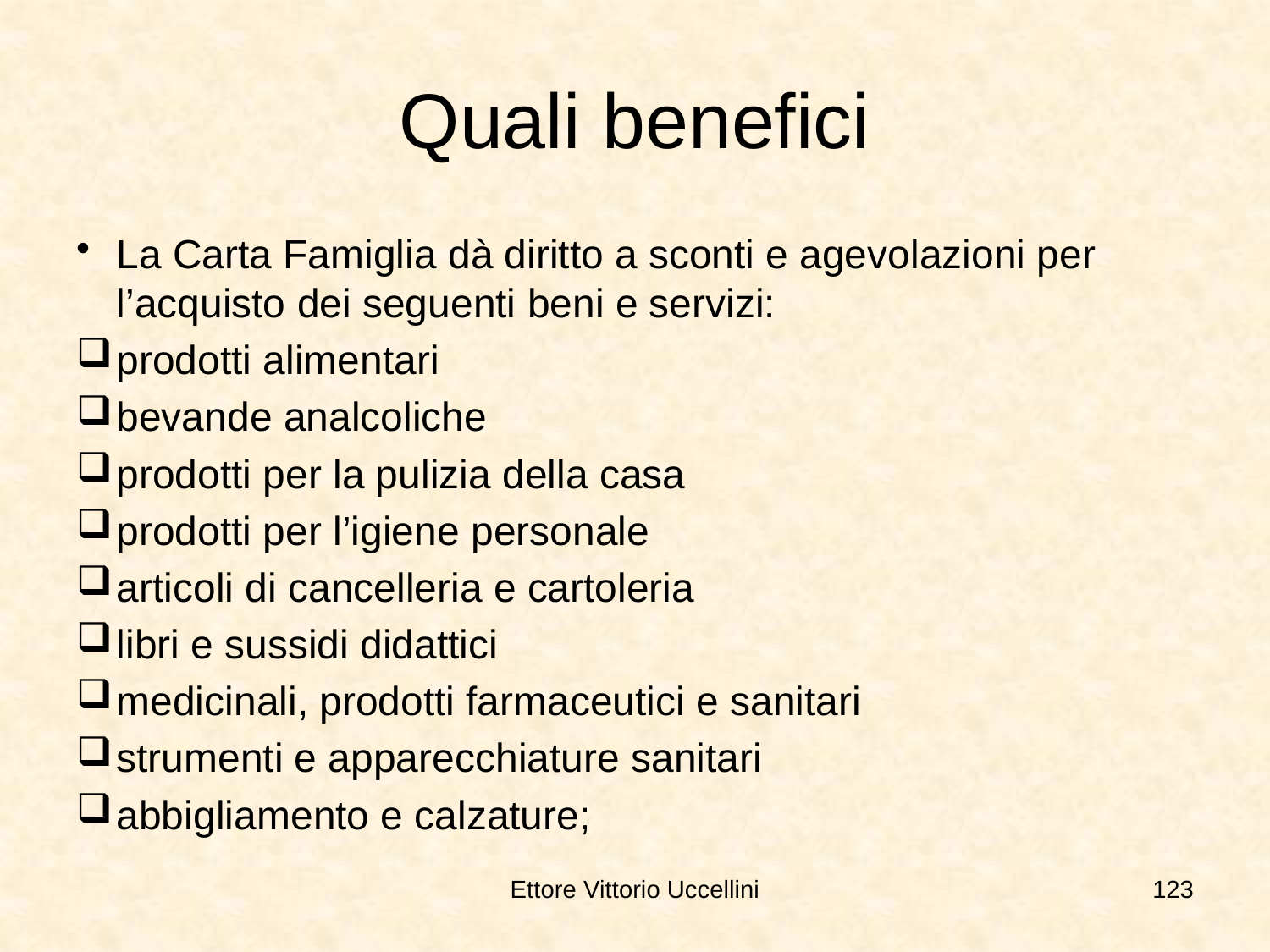

# Quali benefici
La Carta Famiglia dà diritto a sconti e agevolazioni per l’acquisto dei seguenti beni e servizi:
prodotti alimentari
bevande analcoliche
prodotti per la pulizia della casa
prodotti per l’igiene personale
articoli di cancelleria e cartoleria
libri e sussidi didattici
medicinali, prodotti farmaceutici e sanitari
strumenti e apparecchiature sanitari
abbigliamento e calzature;

Ettore Vittorio Uccellini
123